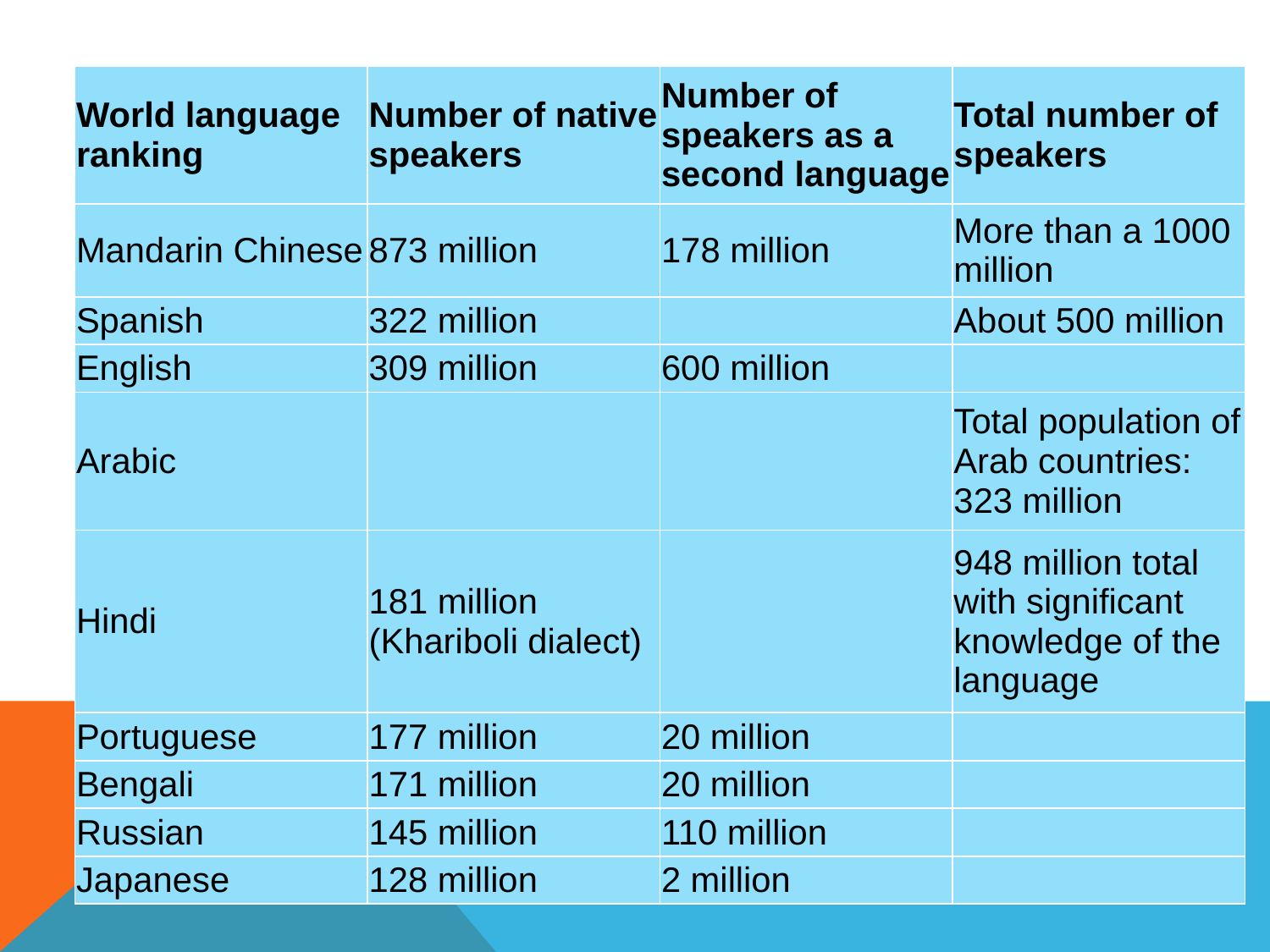

#
| World language ranking | Number of native speakers | Number of speakers as a second language | Total number of speakers |
| --- | --- | --- | --- |
| Mandarin Chinese | 873 million | 178 million | More than a 1000 million |
| Spanish | 322 million |  | About 500 million |
| English | 309 million | 600 million |  |
| Arabic |  |  | Total population of Arab countries: 323 million |
| Hindi | 181 million (Khariboli dialect) |  | 948 million total with significant knowledge of the language |
| Portuguese | 177 million | 20 million |  |
| Bengali | 171 million | 20 million |  |
| Russian | 145 million | 110 million |  |
| Japanese | 128 million | 2 million |  |